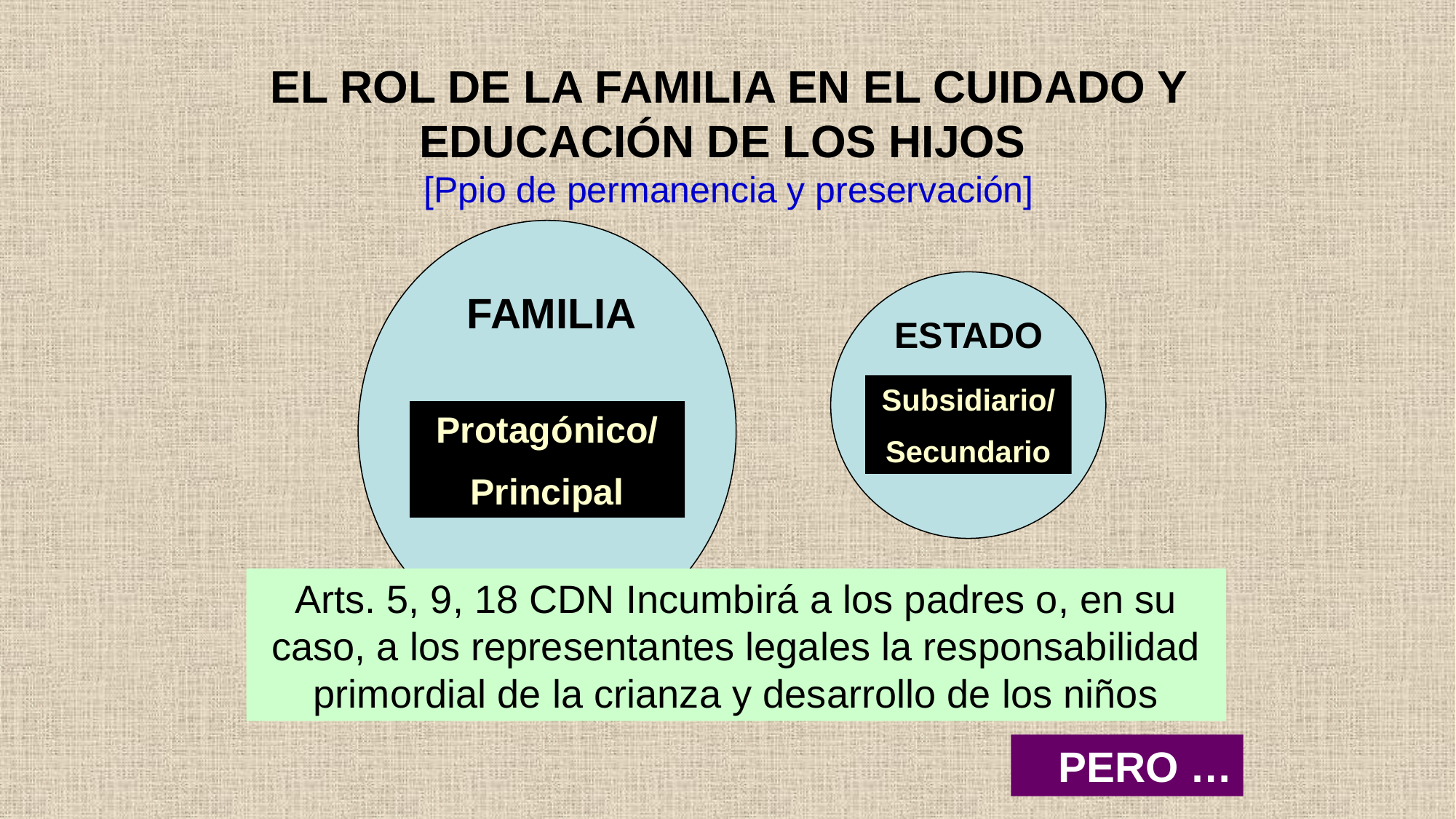

# EL ROL DE LA FAMILIA EN EL CUIDADO Y EDUCACIÓN DE LOS HIJOS [Ppio de permanencia y preservación]

FAMILIA
ESTADO
Subsidiario/
Secundario
Protagónico/
Principal
Arts. 5, 9, 18 CDN Incumbirá a los padres o, en su caso, a los representantes legales la responsabilidad primordial de la crianza y desarrollo de los niños
PERO …